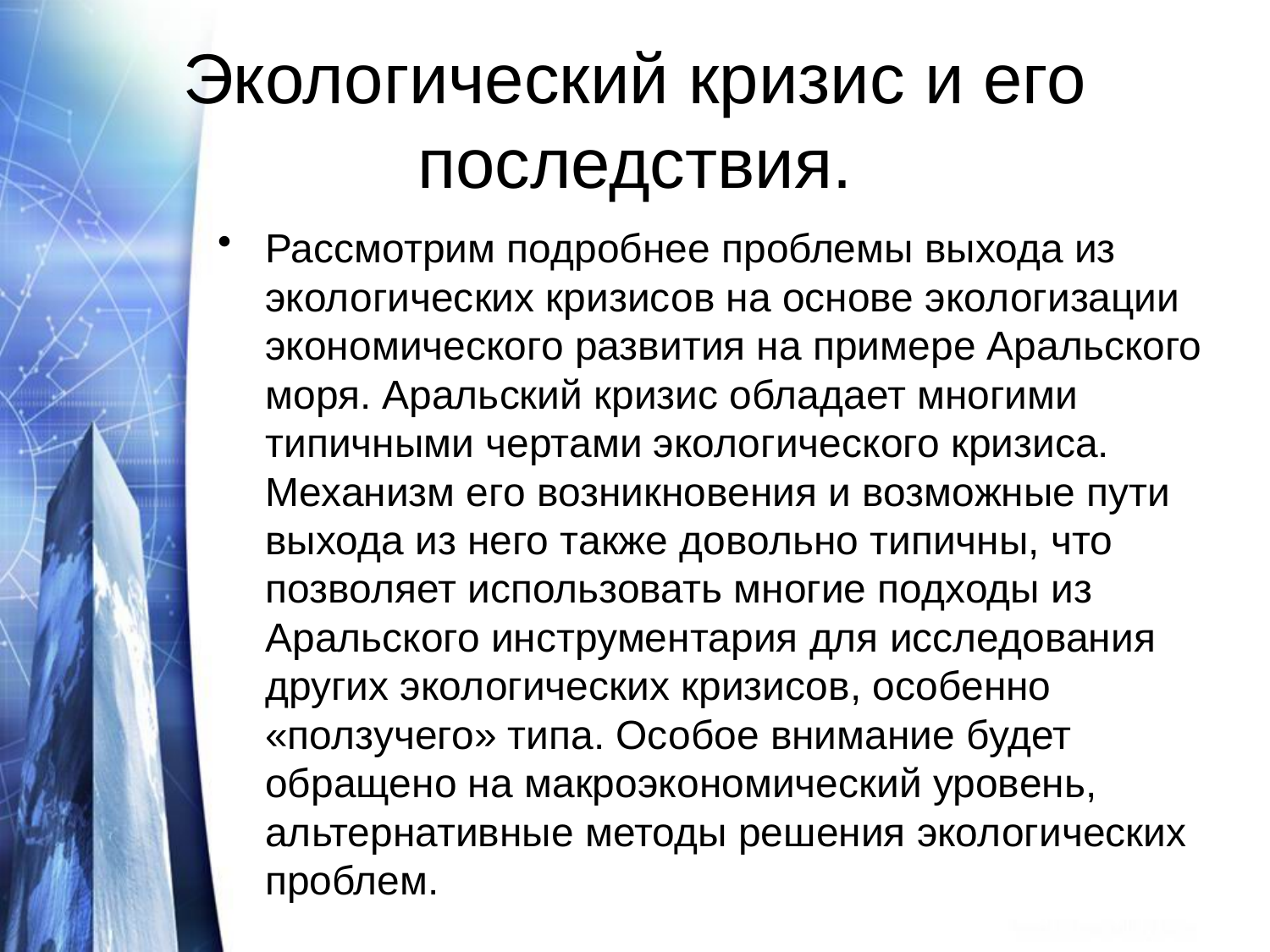

# Экологический кризис и его последствия.
Рассмотрим подробнее проблемы выхода из экологических кризисов на основе экологизации экономического развития на примере Аральского моря. Аральский кризис обладает многими типичными чертами экологического кризиса. Механизм его возникновения и возможные пути выхода из него также довольно типичны, что позволяет использовать многие подходы из Аральского инструментария для исследования других экологических кризисов, особенно «ползучего» типа. Особое внимание будет обращено на макроэкономический уровень, альтернативные методы решения экологических проблем.